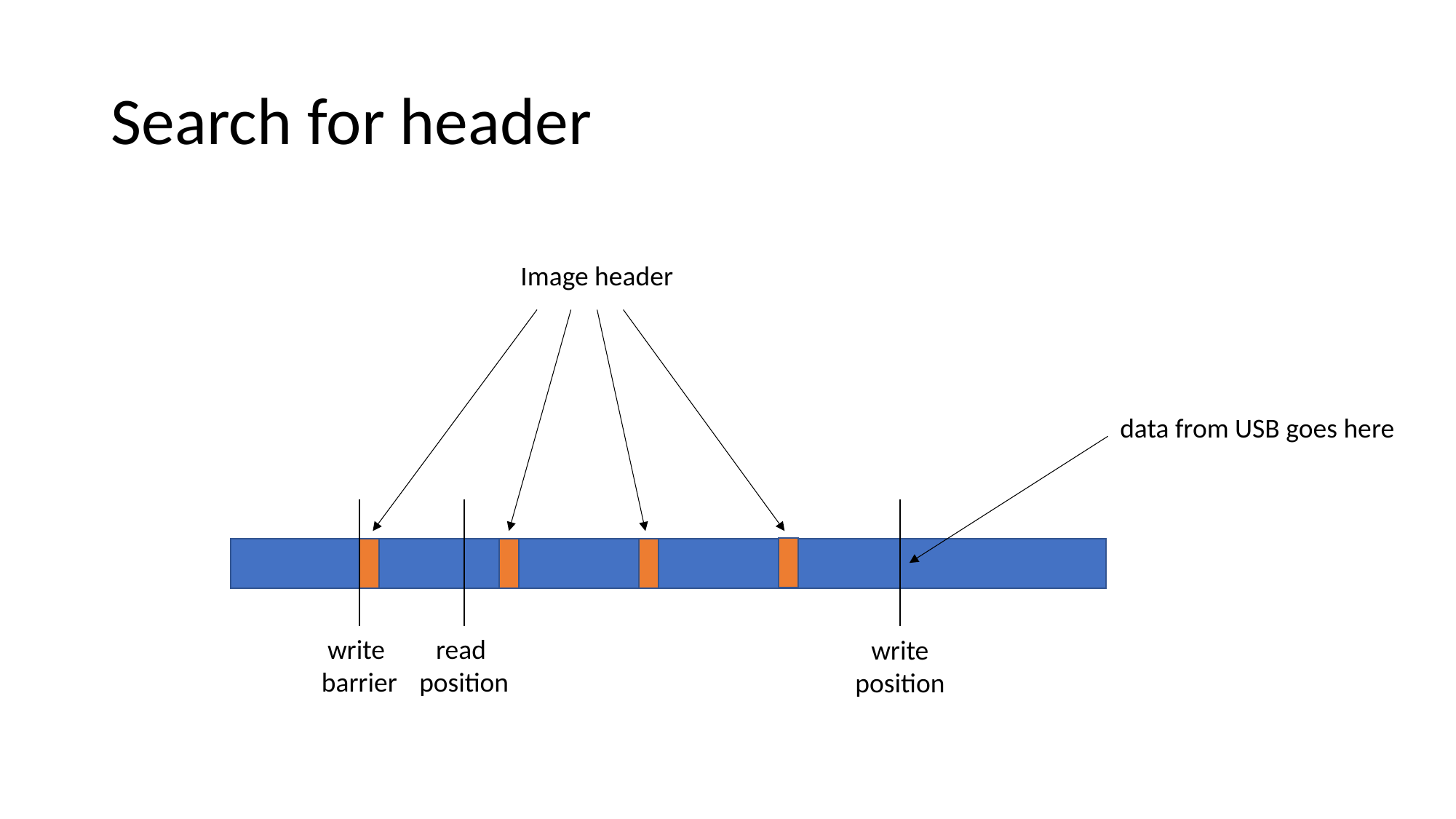

# Search for header
Image header
data from USB goes here

write
barrier
read
position
write
position